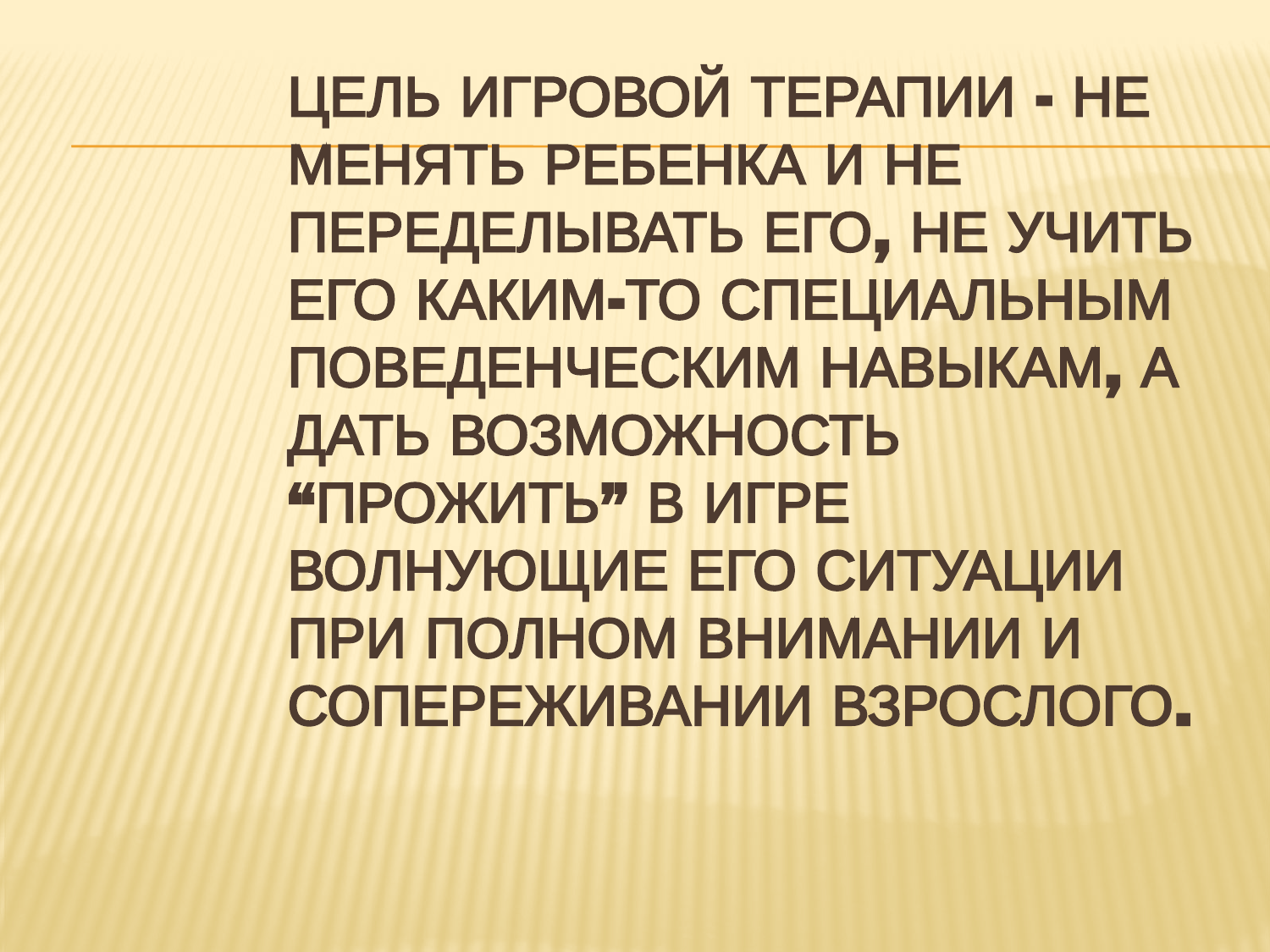

# Цель игровой терапии - не менять ребенка и не переделывать его, не учить его каким-то специальным поведенческим навыкам, а дать возможность “прожить” в игре волнующие его ситуации при полном внимании и сопереживании взрослого.